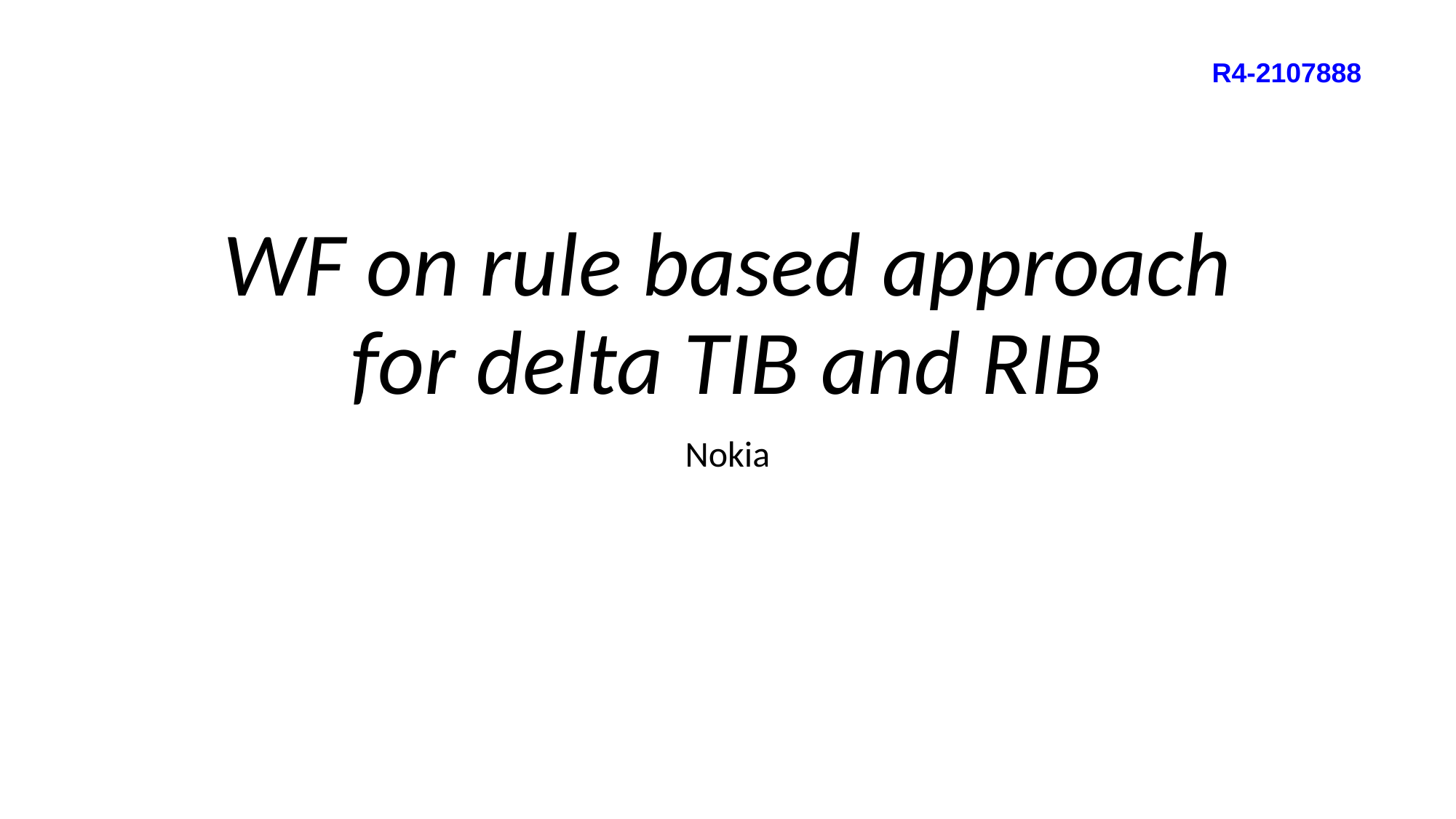

R4-2107888
# WF on rule based approach for delta TIB and RIB
Nokia